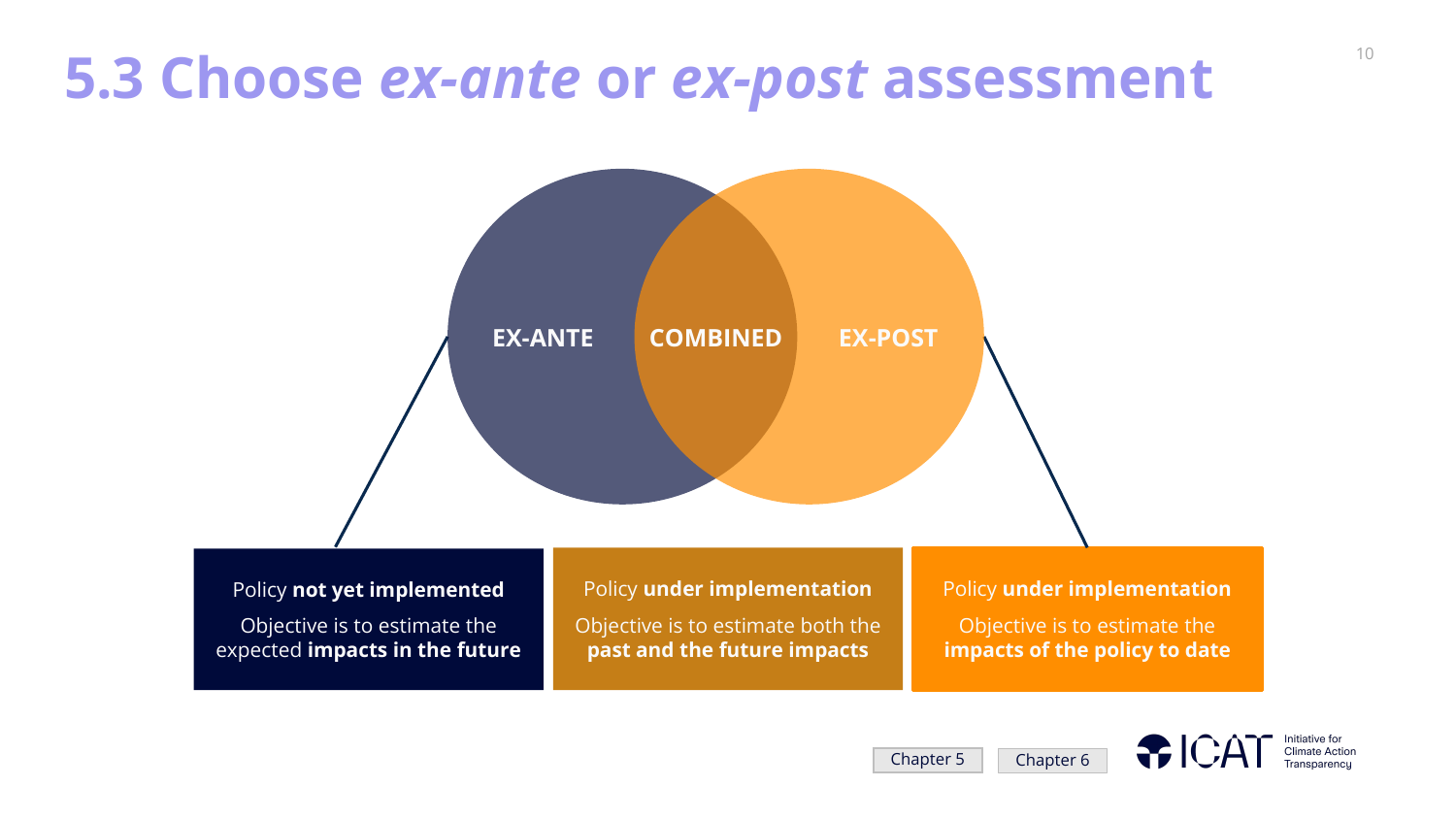

# 5.3 Choose ex-ante or ex-post assessment

EX-ANTE
COMBINED
EX-POST
Policy under implementation
Objective is to estimate both the past and the future impacts
Policy under implementation
Objective is to estimate the impacts of the policy to date
Policy not yet implemented
Objective is to estimate the expected impacts in the future

Chapter 5

Chapter 6